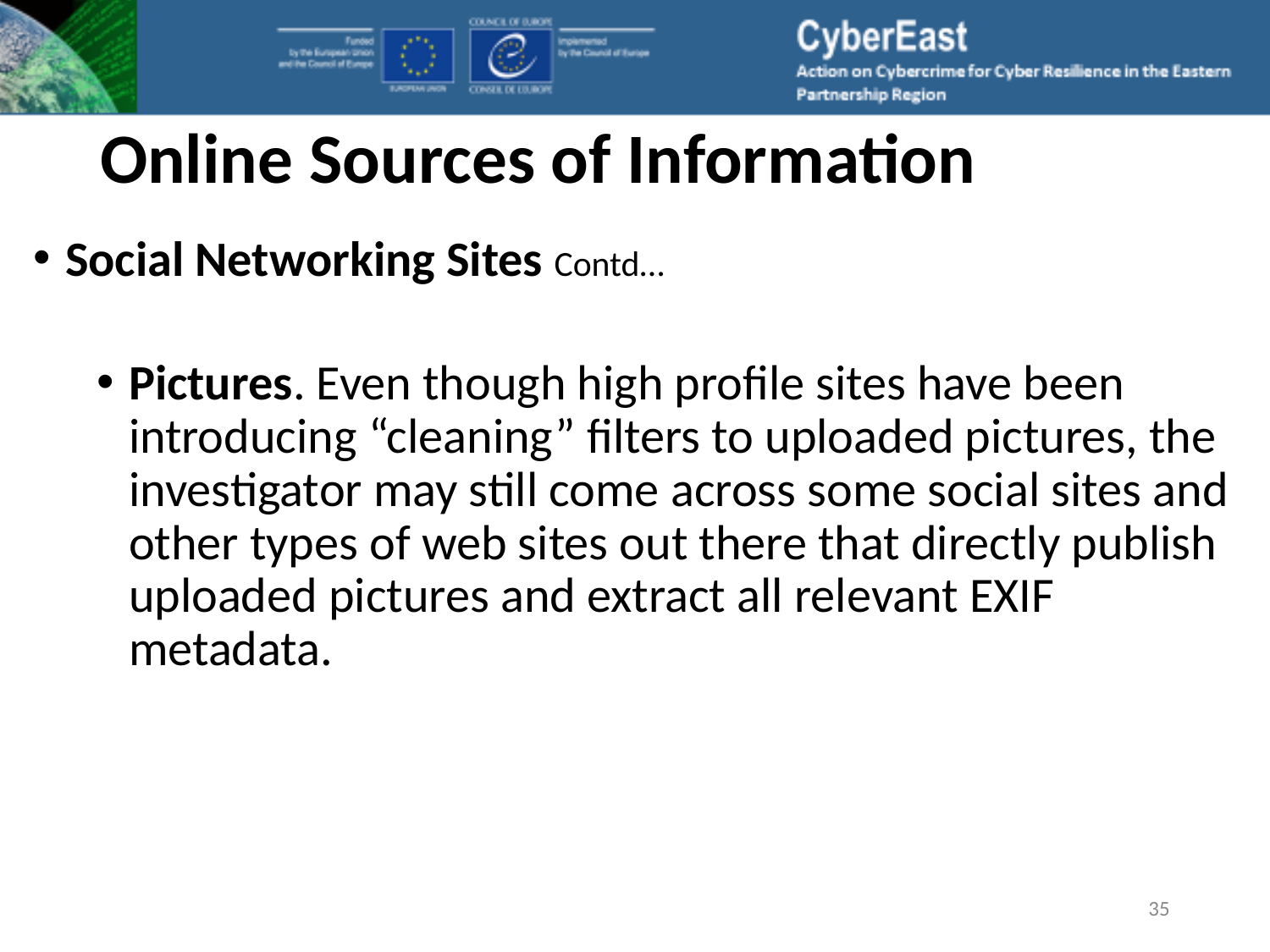

# Online Sources of Information
Social Networking Sites Contd…

Pictures. Even though high profile sites have been introducing “cleaning” filters to uploaded pictures, the investigator may still come across some social sites and other types of web sites out there that directly publish uploaded pictures and extract all relevant EXIF metadata.

35